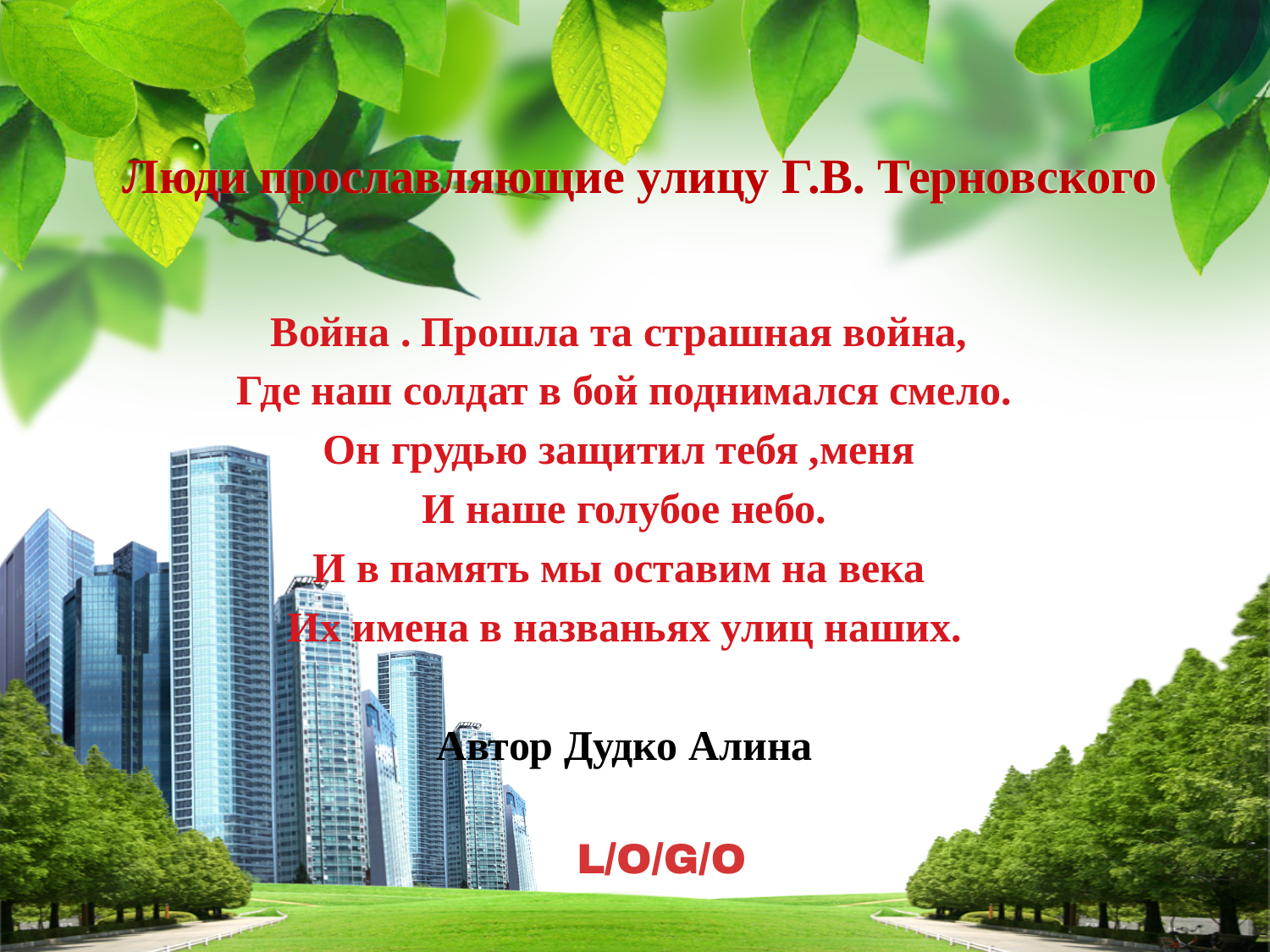

# Люди прославляющие улицу Г.В. Терновского
Война . Прошла та страшная война,
Где наш солдат в бой поднимался смело.
Он грудью защитил тебя ,меня
И наше голубое небо.
И в память мы оставим на века
Их имена в названьях улиц наших.

Автор Дудко Алина